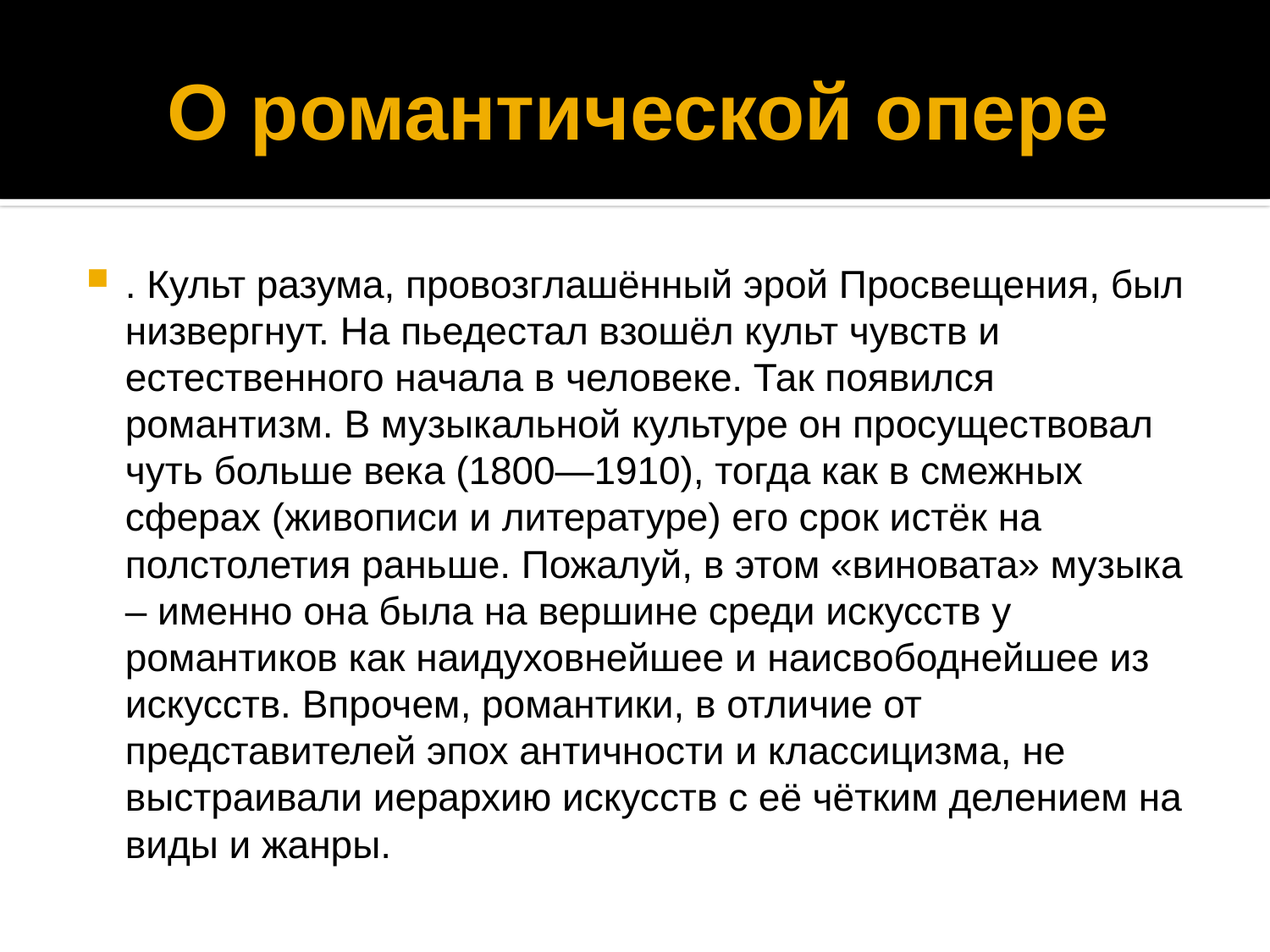

# О романтической опере
. Культ разума, провозглашённый эрой Просвещения, был низвергнут. На пьедестал взошёл культ чувств и естественного начала в человеке. Так появился романтизм. В музыкальной культуре он просуществовал чуть больше века (1800—1910), тогда как в смежных сферах (живописи и литературе) его срок истёк на полстолетия раньше. Пожалуй, в этом «виновата» музыка – именно она была на вершине среди искусств у романтиков как наидуховнейшее и наисвободнейшее из искусств. Впрочем, романтики, в отличие от представителей эпох античности и классицизма, не выстраивали иерархию искусств с её чётким делением на виды и жанры.